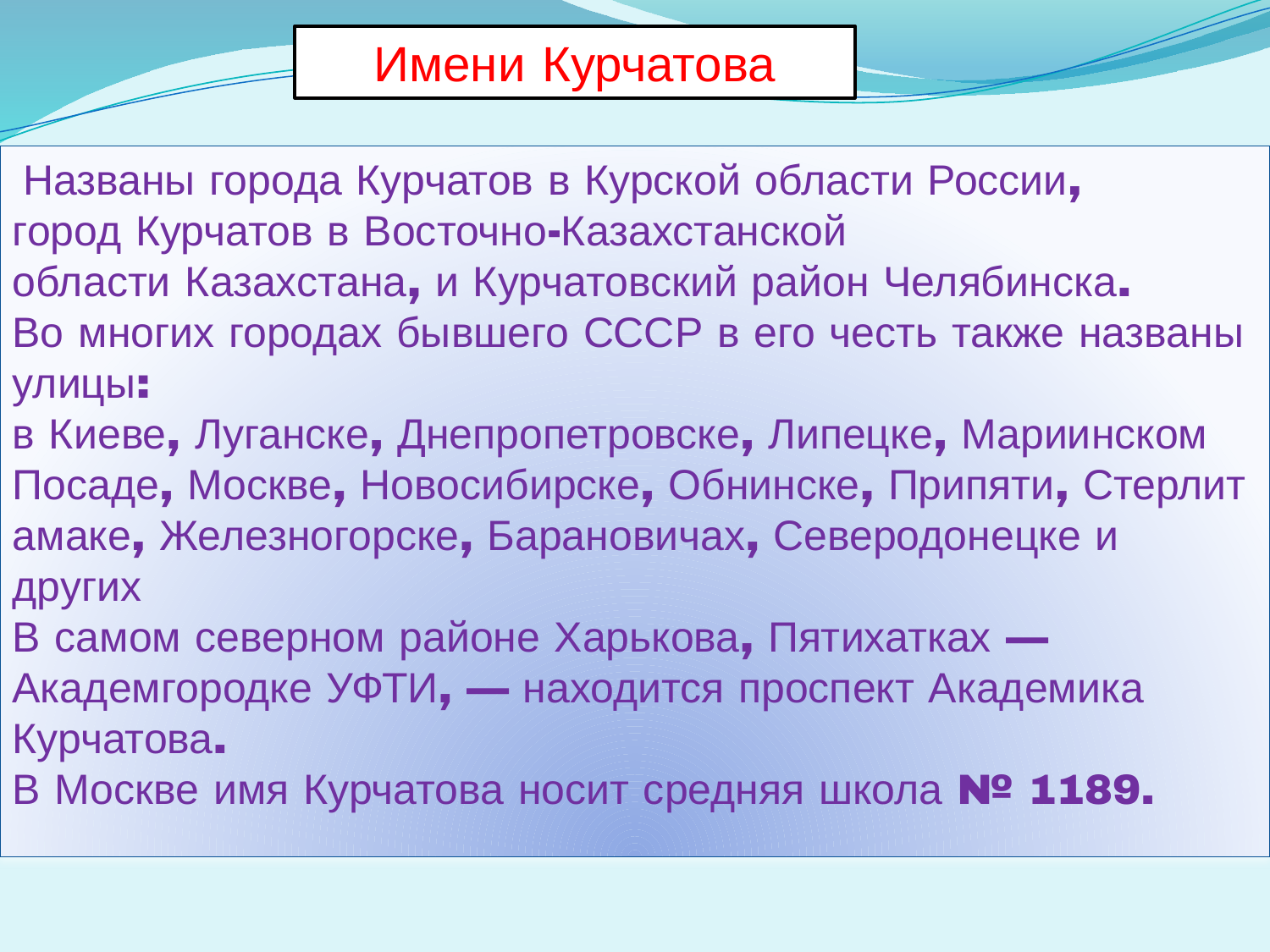

Имени Курчатова
 Названы города Курчатов в Курской области России, город Курчатов в Восточно-Казахстанской области Казахстана, и Курчатовский район Челябинска.
Во многих городах бывшего СССР в его честь также названы улицы: в Киеве, Луганске, Днепропетровске, Липецке, Мариинском Посаде, Москве, Новосибирске, Обнинске, Припяти, Стерлитамаке, Железногорске, Барановичах, Северодонецке и других
В самом северном районе Харькова, Пятихатках — Академгородке УФТИ, — находится проспект Академика Курчатова.
В Москве имя Курчатова носит средняя школа № 1189.